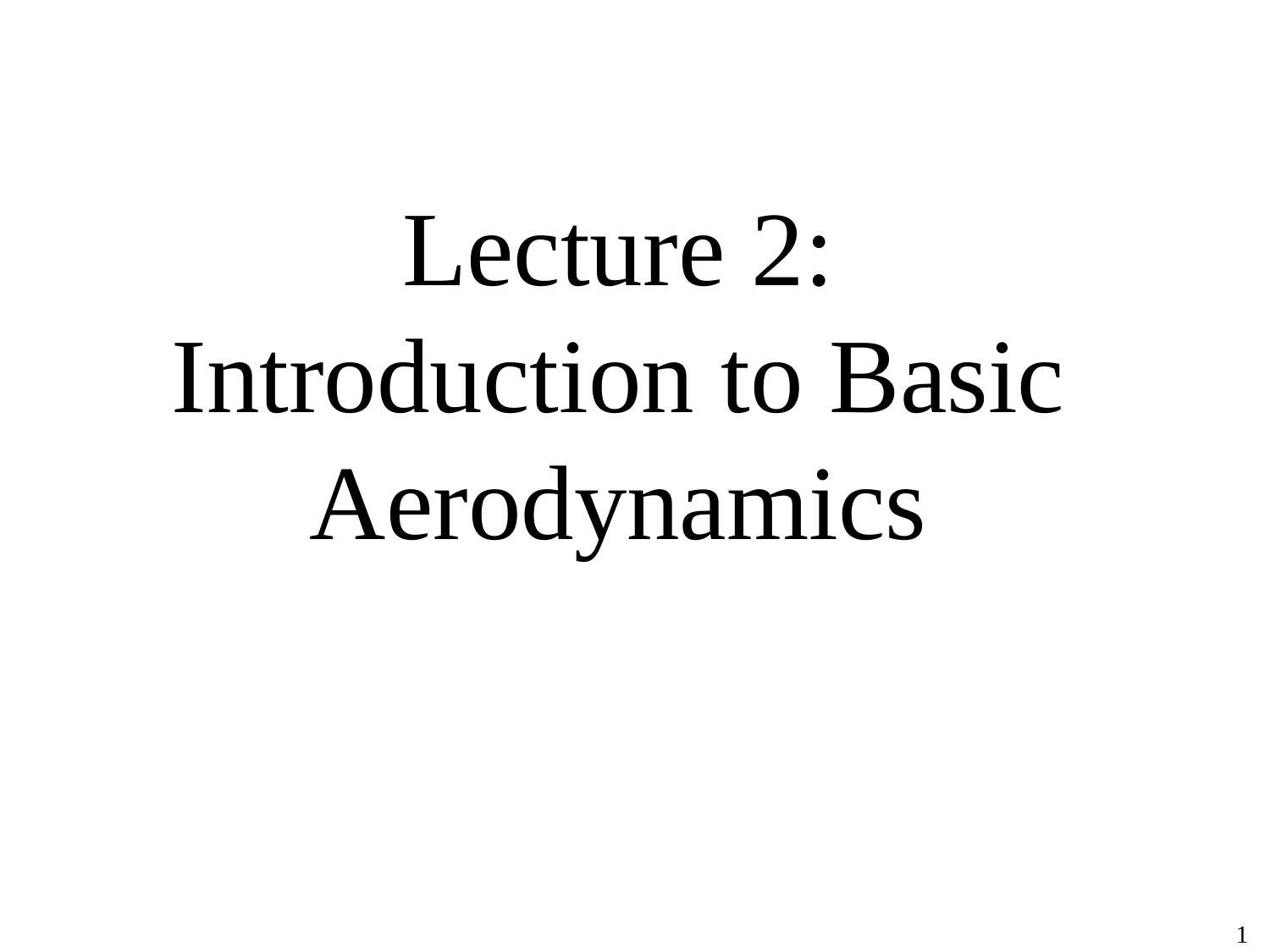

Lecture 2: Introduction to Basic Aerodynamics

1